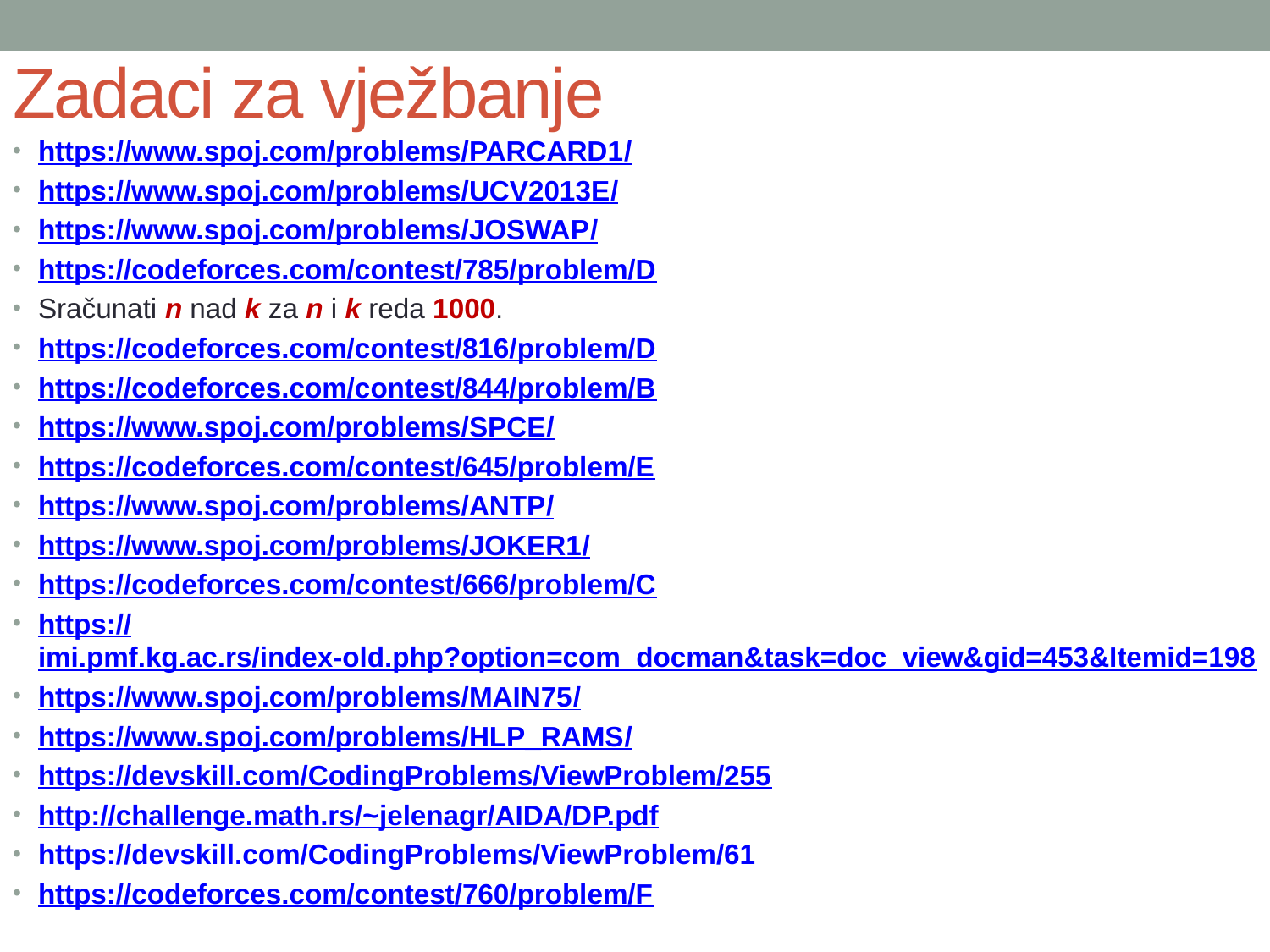

# Zadaci za vježbanje
https://www.spoj.com/problems/PARCARD1/
https://www.spoj.com/problems/UCV2013E/
https://www.spoj.com/problems/JOSWAP/
https://codeforces.com/contest/785/problem/D
Sračunati n nad k za n i k reda 1000.
https://codeforces.com/contest/816/problem/D
https://codeforces.com/contest/844/problem/B
https://www.spoj.com/problems/SPCE/
https://codeforces.com/contest/645/problem/E
https://www.spoj.com/problems/ANTP/
https://www.spoj.com/problems/JOKER1/
https://codeforces.com/contest/666/problem/C
https://imi.pmf.kg.ac.rs/index-old.php?option=com_docman&task=doc_view&gid=453&Itemid=198
https://www.spoj.com/problems/MAIN75/
https://www.spoj.com/problems/HLP_RAMS/
https://devskill.com/CodingProblems/ViewProblem/255
http://challenge.math.rs/~jelenagr/AIDA/DP.pdf
https://devskill.com/CodingProblems/ViewProblem/61
https://codeforces.com/contest/760/problem/F